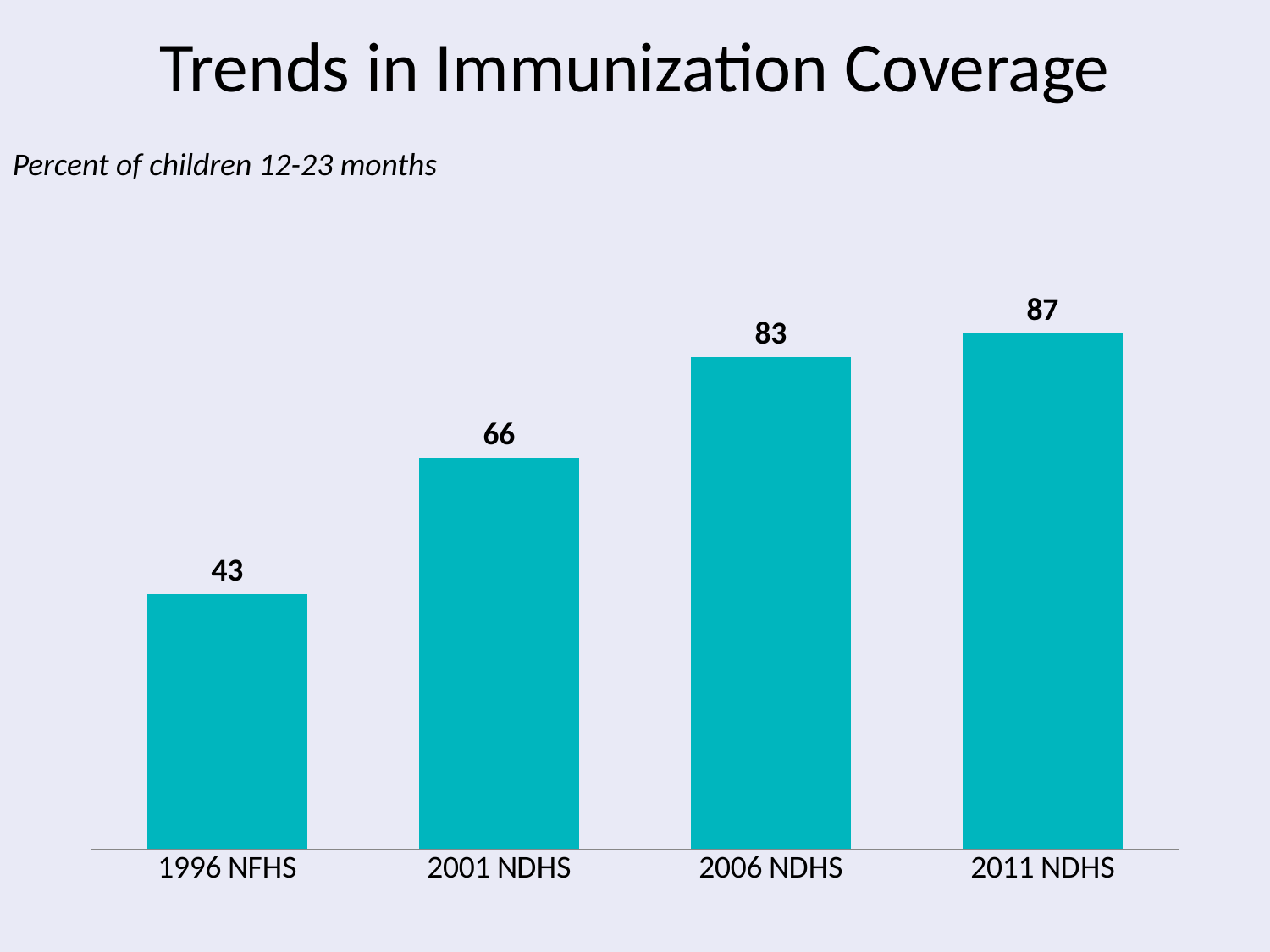

# Trends in Immunization Coverage
Percent of children 12-23 months

### Chart

| Category | Series 1 |
|---|---|
| 1996 NFHS | 43.0 |
| 2001 NDHS | 66.0 |
| 2006 NDHS | 83.0 |
| 2011 NDHS | 87.0 |